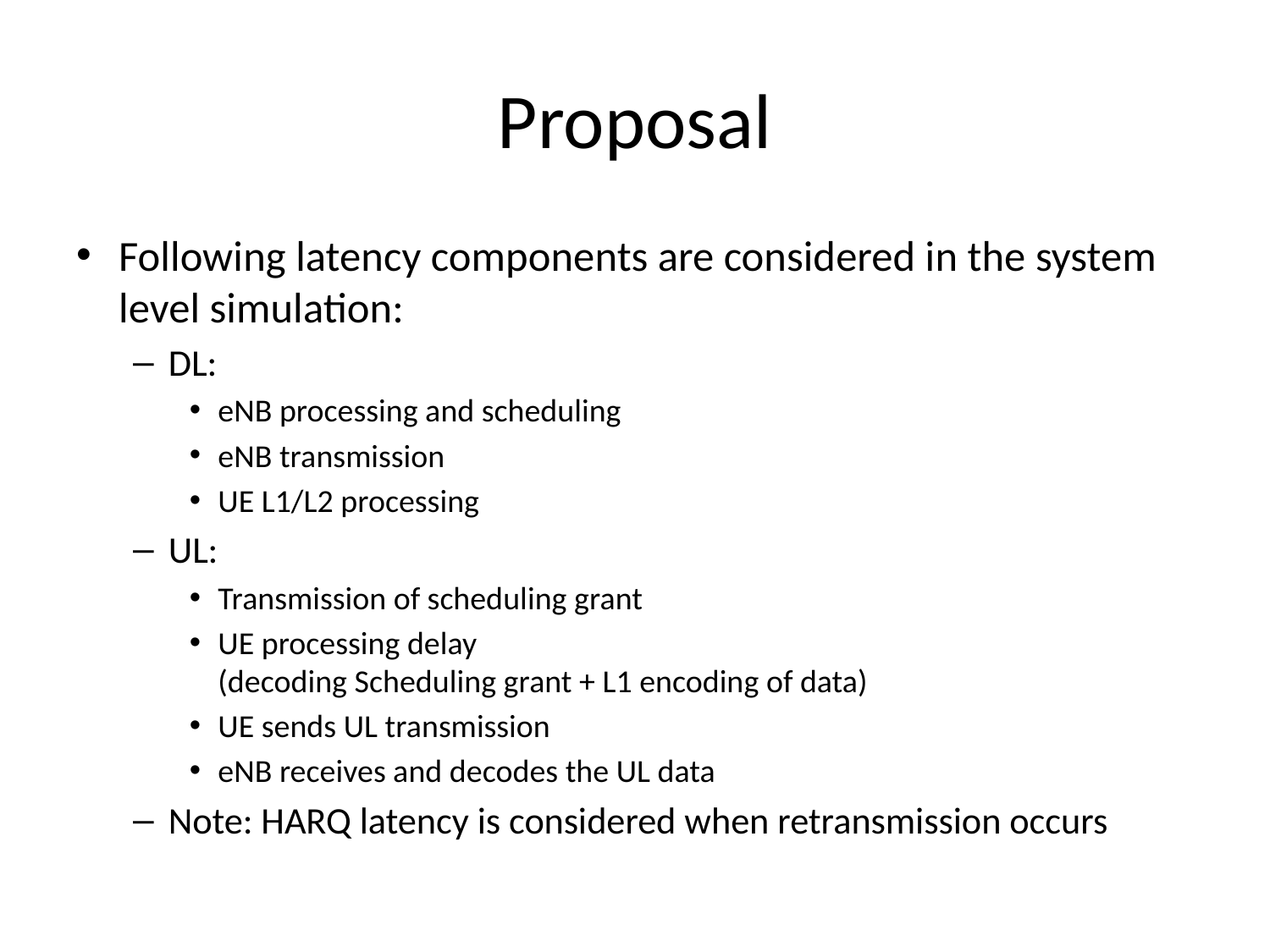

# Proposal
Following latency components are considered in the system level simulation:
DL:
eNB processing and scheduling
eNB transmission
UE L1/L2 processing
UL:
Transmission of scheduling grant
UE processing delay
(decoding Scheduling grant + L1 encoding of data)
UE sends UL transmission
eNB receives and decodes the UL data
Note: HARQ latency is considered when retransmission occurs